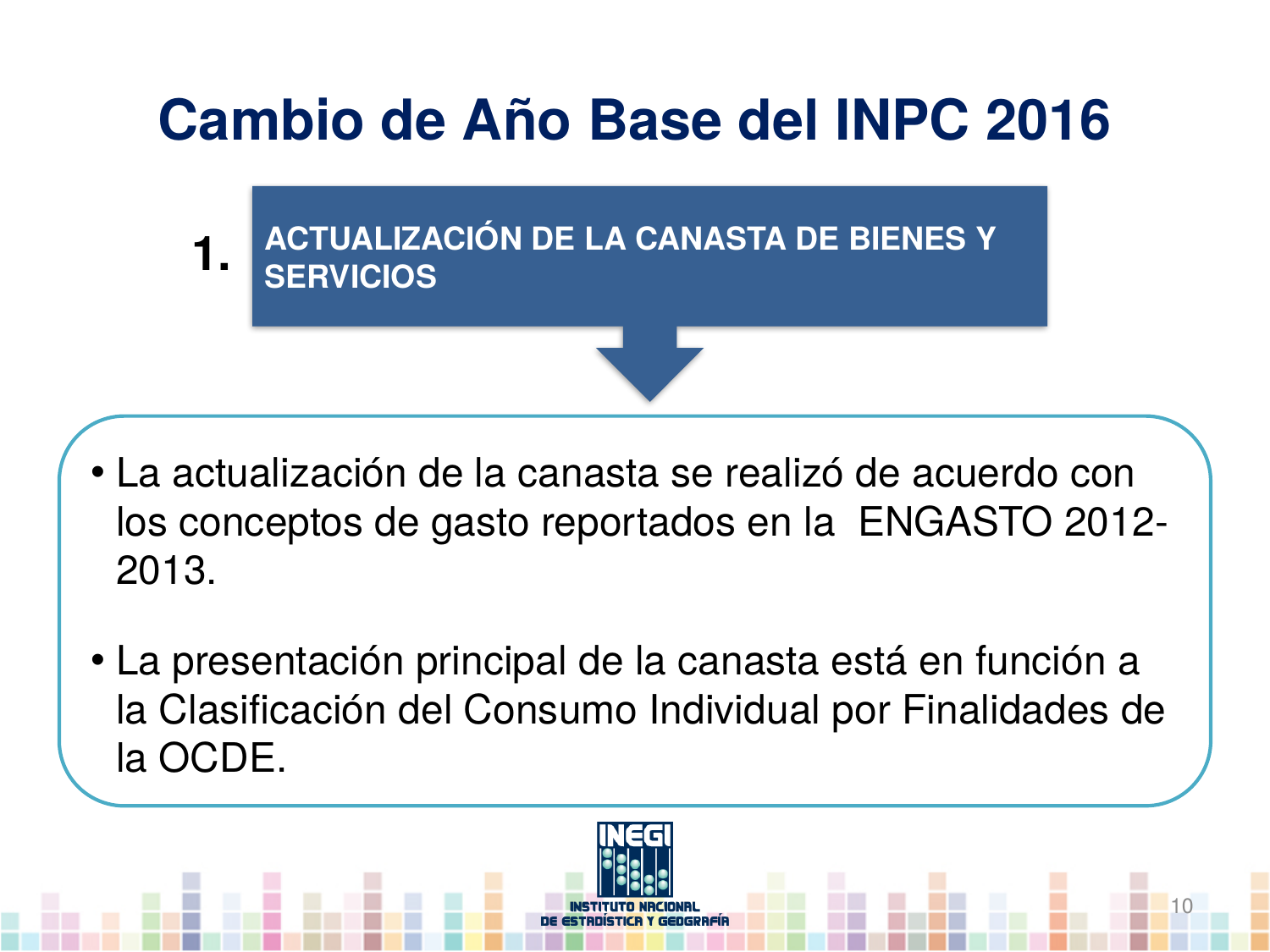

Cambio de Año Base del INPC 2016
# 1.
ACTUALIZACIÓN DE LA CANASTA DE BIENES Y SERVICIOS
La actualización de la canasta se realizó de acuerdo con los conceptos de gasto reportados en la  ENGASTO 2012-2013.
La presentación principal de la canasta está en función a la Clasificación del Consumo Individual por Finalidades de la OCDE.
10